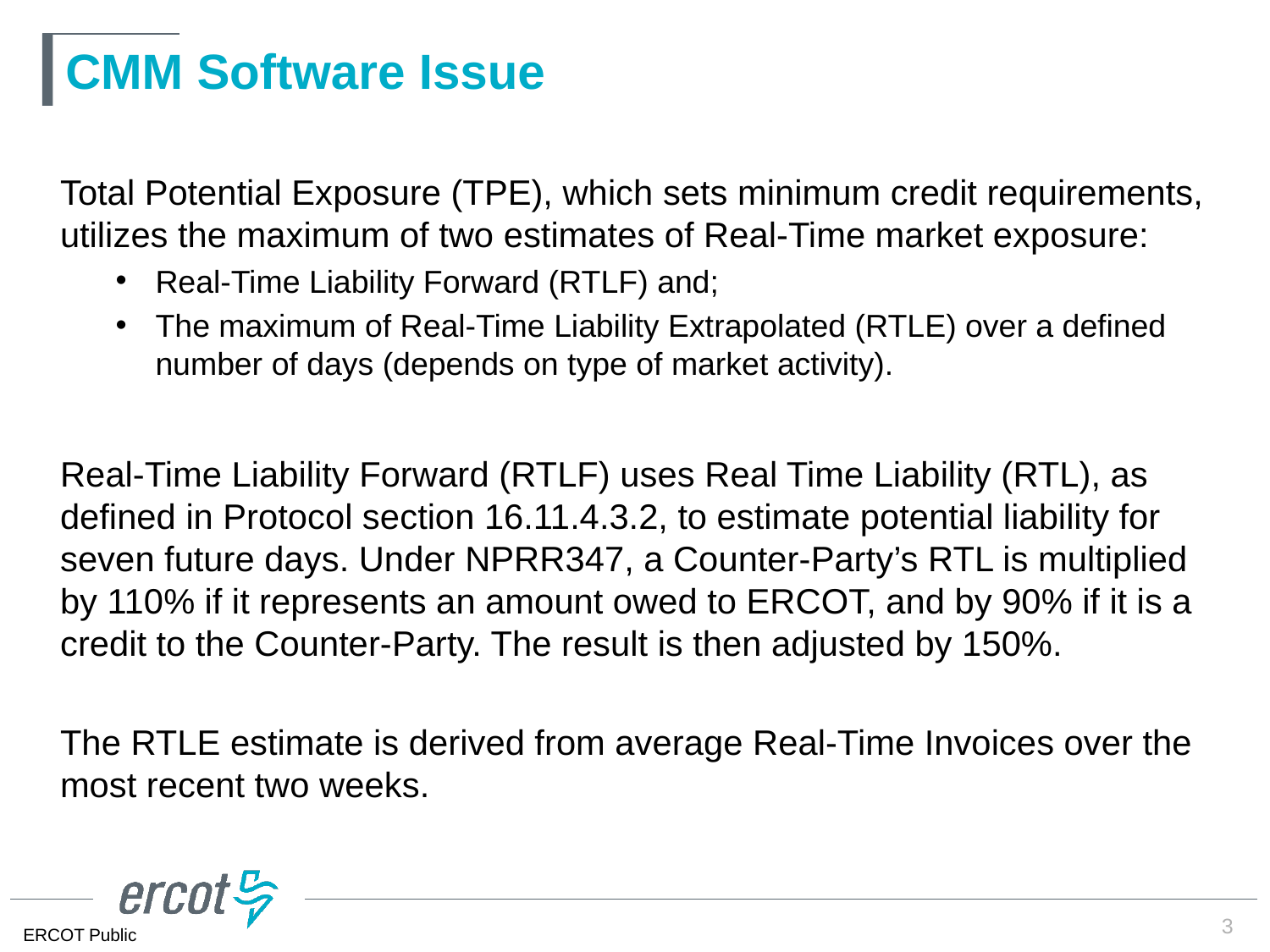

CMM Software Issue
Total Potential Exposure (TPE), which sets minimum credit requirements, utilizes the maximum of two estimates of Real-Time market exposure:
Real-Time Liability Forward (RTLF) and;
The maximum of Real-Time Liability Extrapolated (RTLE) over a defined number of days (depends on type of market activity).

Real-Time Liability Forward (RTLF) uses Real Time Liability (RTL), as defined in Protocol section 16.11.4.3.2, to estimate potential liability for seven future days. Under NPRR347, a Counter-Party’s RTL is multiplied by 110% if it represents an amount owed to ERCOT, and by 90% if it is a credit to the Counter-Party. The result is then adjusted by 150%.

The RTLE estimate is derived from average Real-Time Invoices over the most recent two weeks.

3